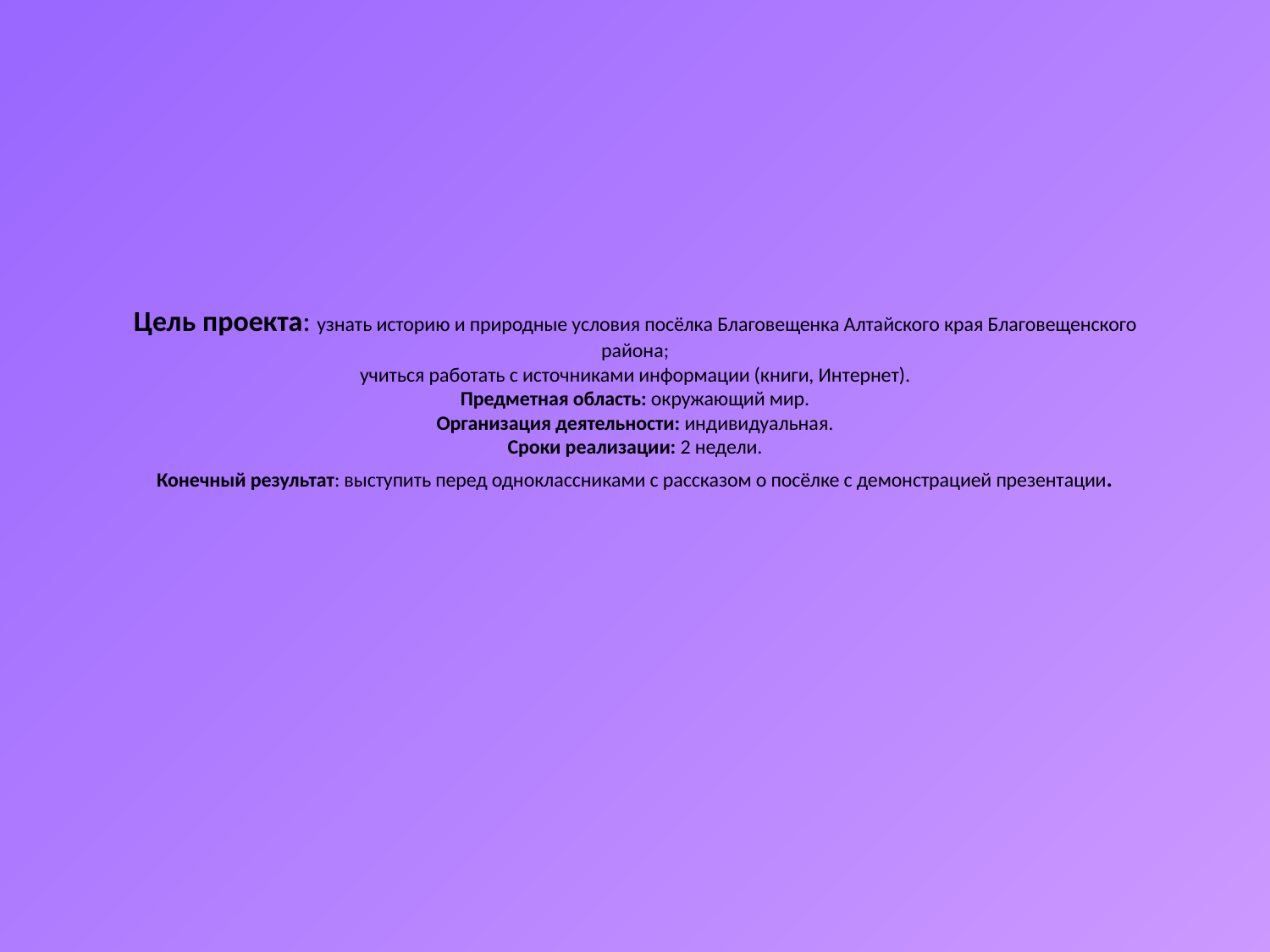

# Цель проекта: узнать историю и природные условия посёлка Благовещенка Алтайского края Благовещенского района; учиться работать с источниками информации (книги, Интернет). Предметная область: окружающий мир. Организация деятельности: индивидуальная. Сроки реализации: 2 недели. Конечный результат: выступить перед одноклассниками с рассказом о посёлке с демонстрацией презентации.